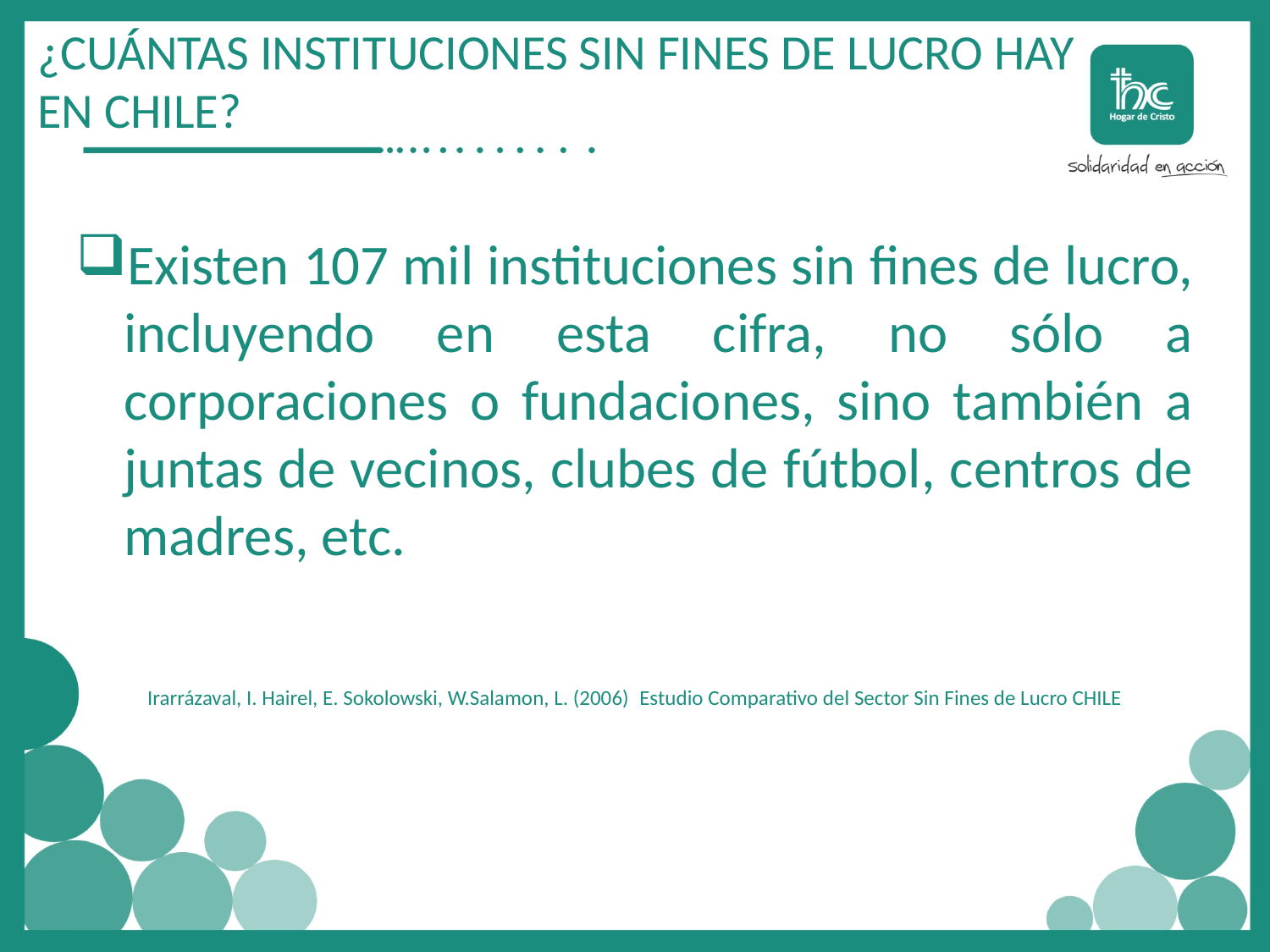

# ¿CUÁNTAS INSTITUCIONES SIN FINES DE LUCRO HAY EN CHILE?
Existen 107 mil instituciones sin fines de lucro, incluyendo en esta cifra, no sólo a corporaciones o fundaciones, sino también a juntas de vecinos, clubes de fútbol, centros de madres, etc.

Irarrázaval, I. Hairel, E. Sokolowski, W.Salamon, L. (2006)  Estudio Comparativo del Sector Sin Fines de Lucro CHILE